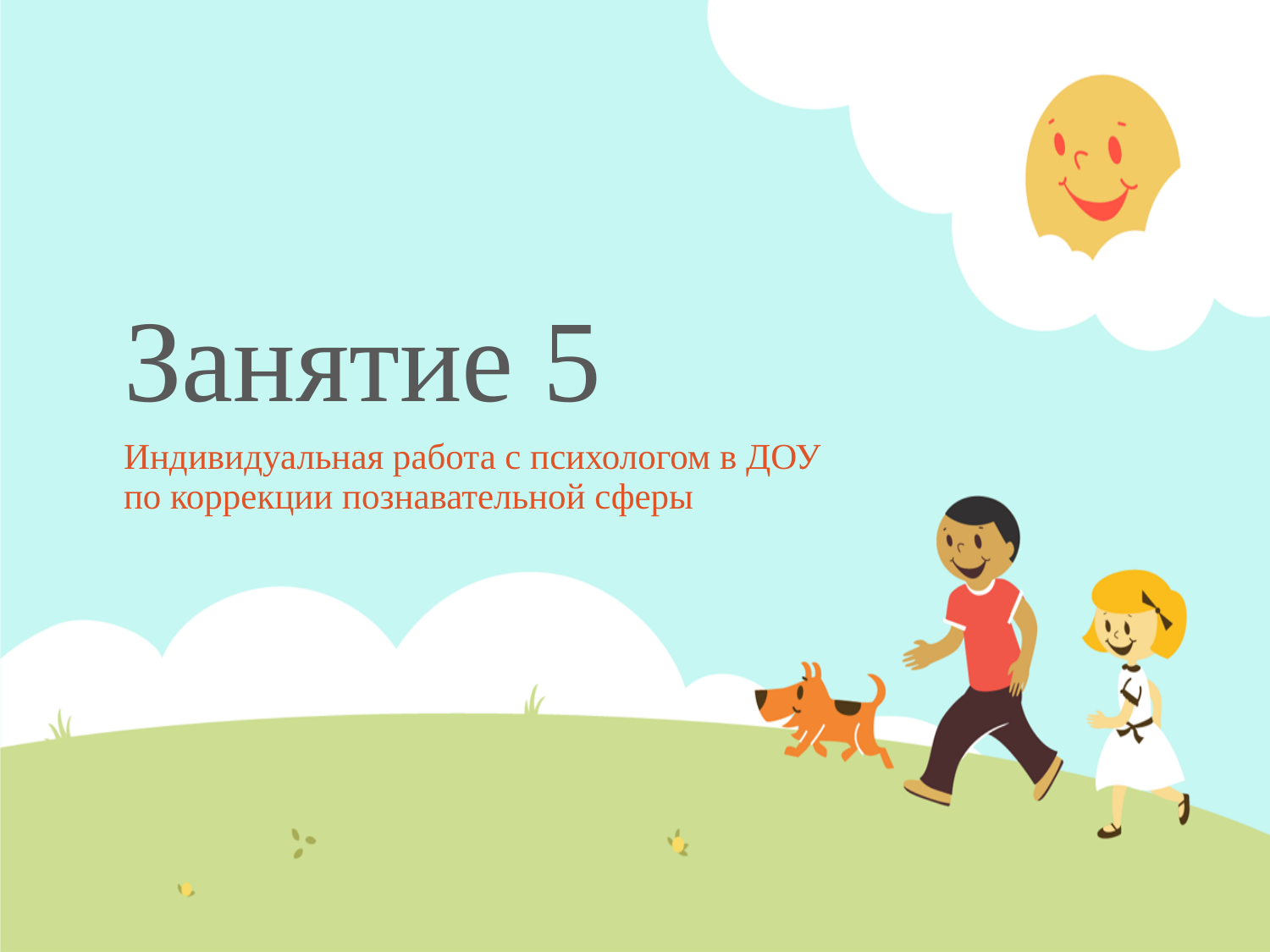

# Занятие 5
Индивидуальная работа с психологом в ДОУ по коррекции познавательной сферы